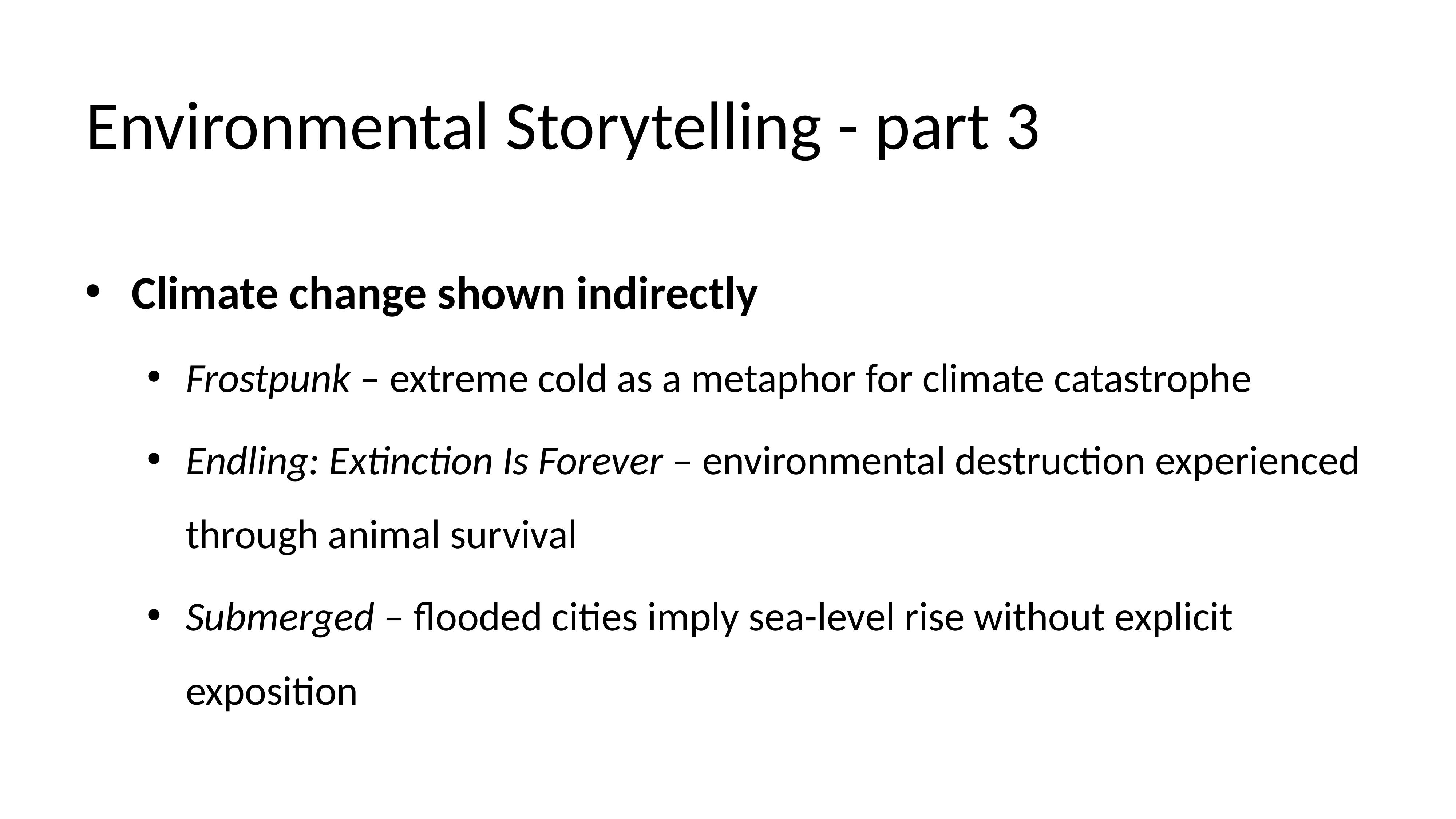

# Environmental Storytelling - part 3
Climate change shown indirectly
Frostpunk – extreme cold as a metaphor for climate catastrophe
Endling: Extinction Is Forever – environmental destruction experienced through animal survival
Submerged – flooded cities imply sea-level rise without explicit exposition